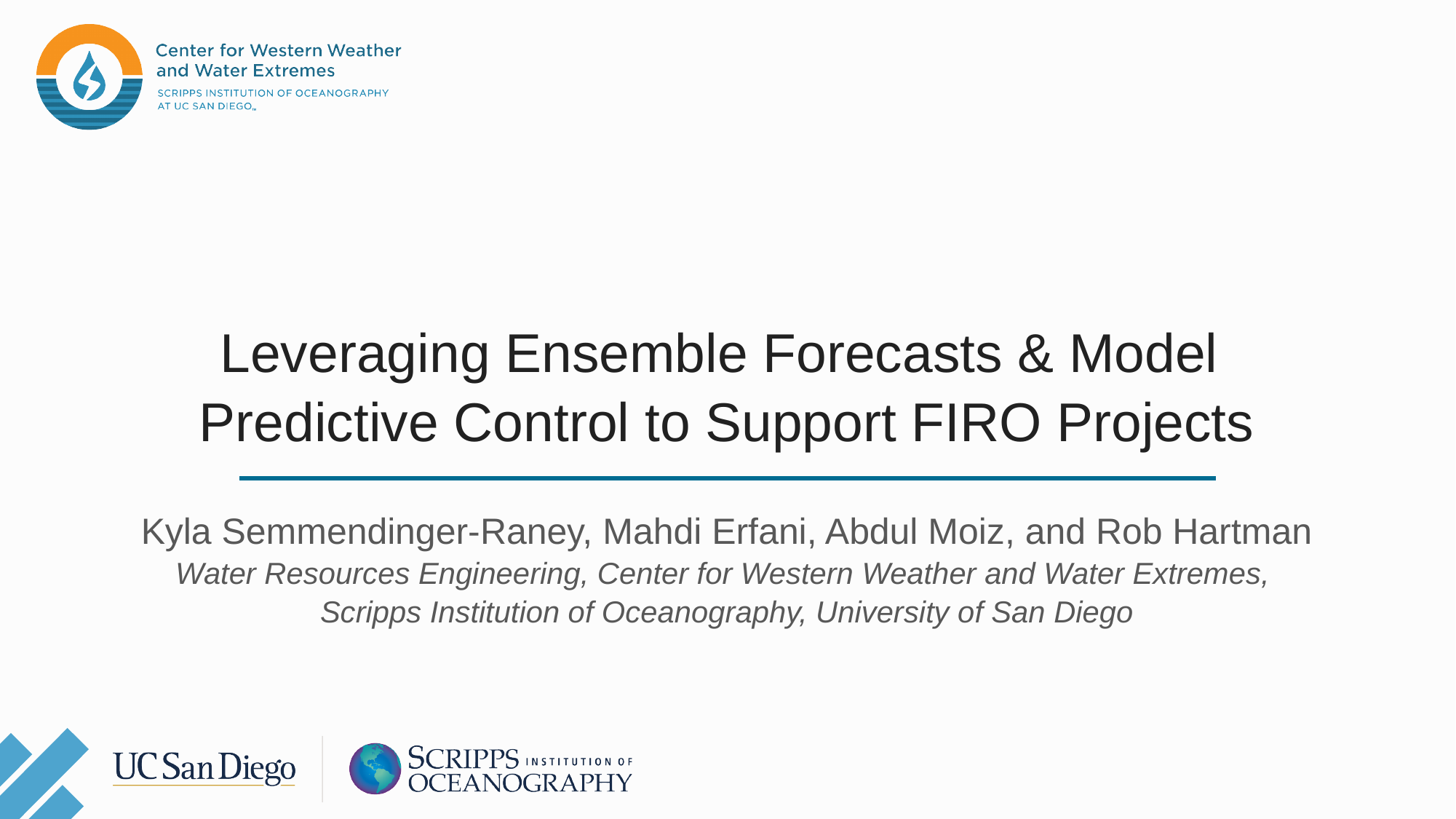

# Leveraging Ensemble Forecasts & Model Predictive Control to Support FIRO Projects
Kyla Semmendinger-Raney, Mahdi Erfani, Abdul Moiz, and Rob Hartman
Water Resources Engineering, Center for Western Weather and Water Extremes,
Scripps Institution of Oceanography, University of San Diego